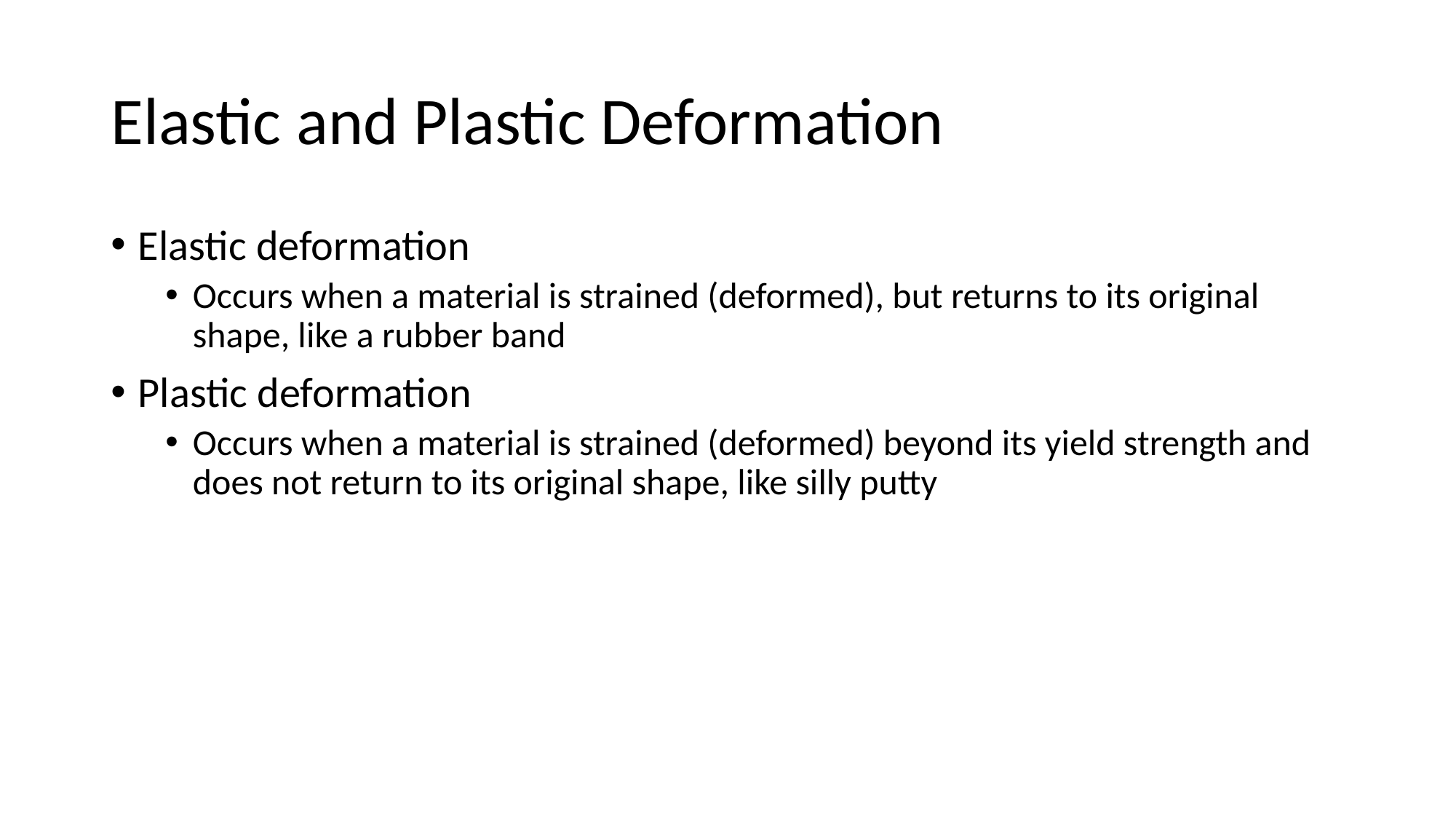

# Elastic and Plastic Deformation
Elastic deformation
Occurs when a material is strained (deformed), but returns to its original shape, like a rubber band
Plastic deformation
Occurs when a material is strained (deformed) beyond its yield strength and does not return to its original shape, like silly putty